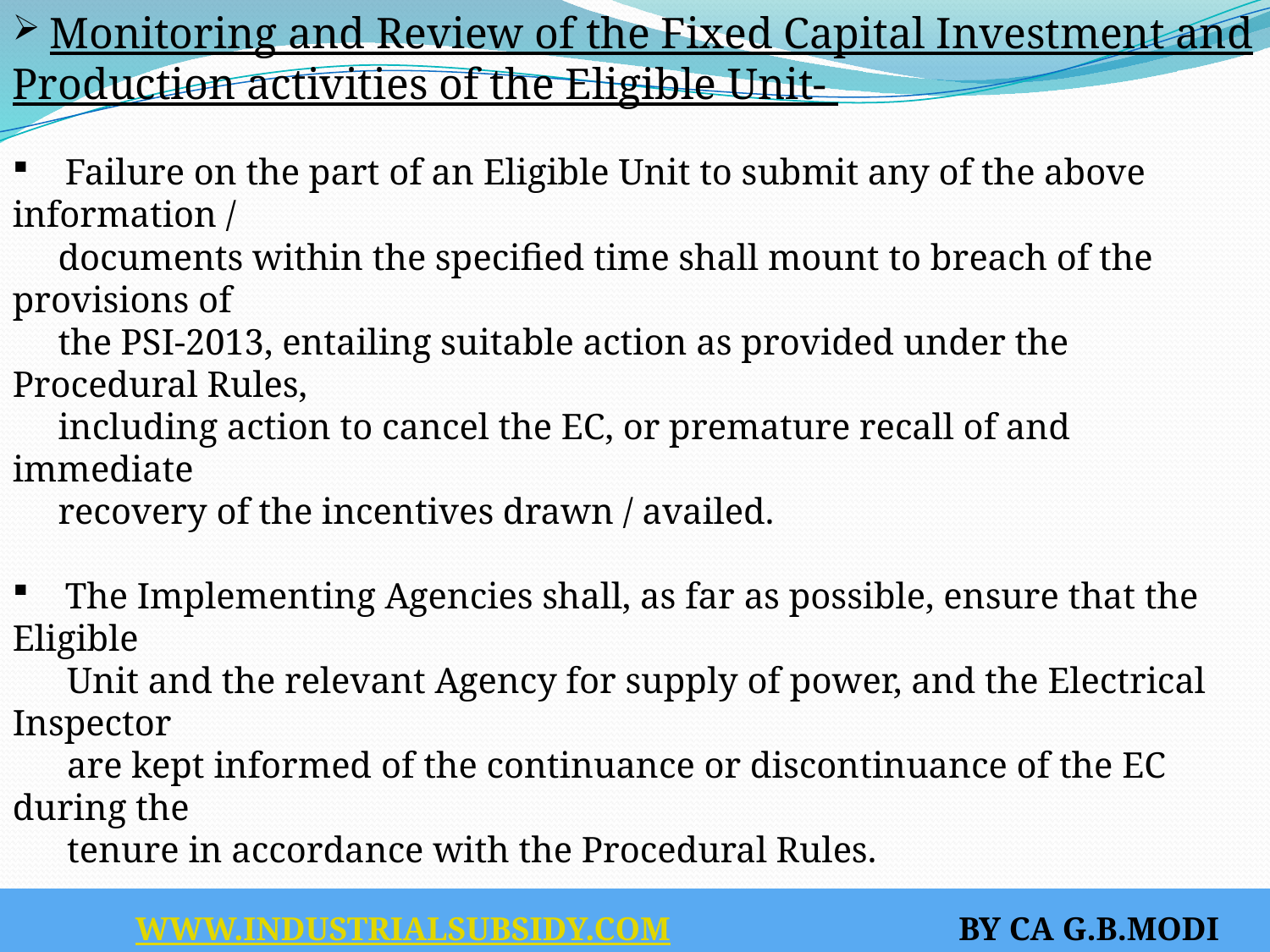

Monitoring and Review of the Fixed Capital Investment and Production activities of the Eligible Unit-

    Failure on the part of an Eligible Unit to submit any of the above information /
     documents within the specified time shall mount to breach of the provisions of
     the PSI-2013, entailing suitable action as provided under the Procedural Rules,
     including action to cancel the EC, or premature recall of and immediate
     recovery of the incentives drawn / availed.

    The Implementing Agencies shall, as far as possible, ensure that the Eligible
      Unit and the relevant Agency for supply of power, and the Electrical Inspector
      are kept informed of the continuance or discontinuance of the EC during the
      tenure in accordance with the Procedural Rules.

   If and when the Eligible Unit reaches the relevant ceilings prescribed in the EC
     prior to expiry of the EC period, or if it contravenes any of the conditions there
     under, the Implementing Agencies shall take prompt action to cancel the EC.

 WWW.INDUSTRIALSUBSIDY.COM                                   BY CA G.B.MODI